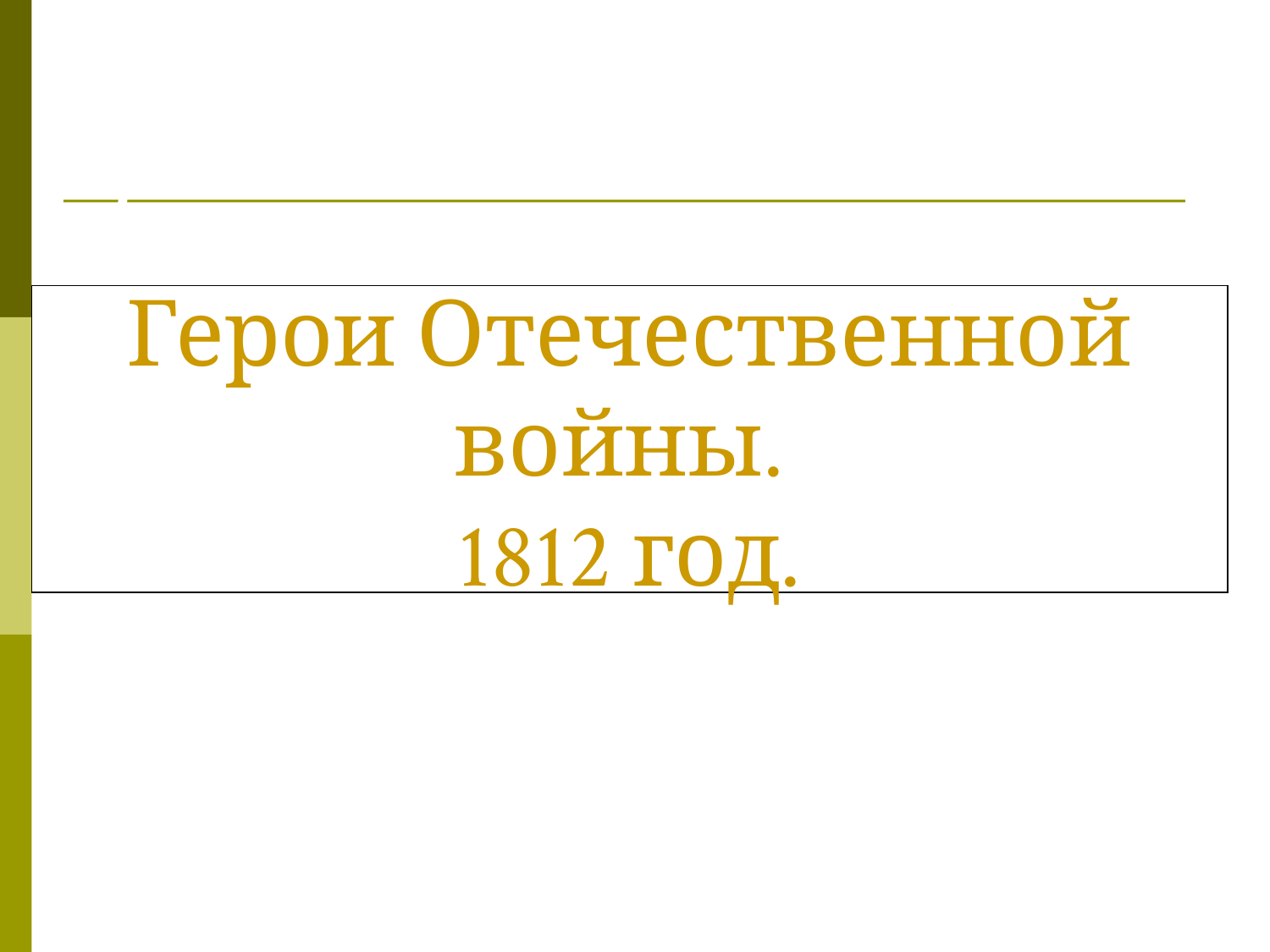

Урок памяти
Герои Отечественной войны.
1812 год.